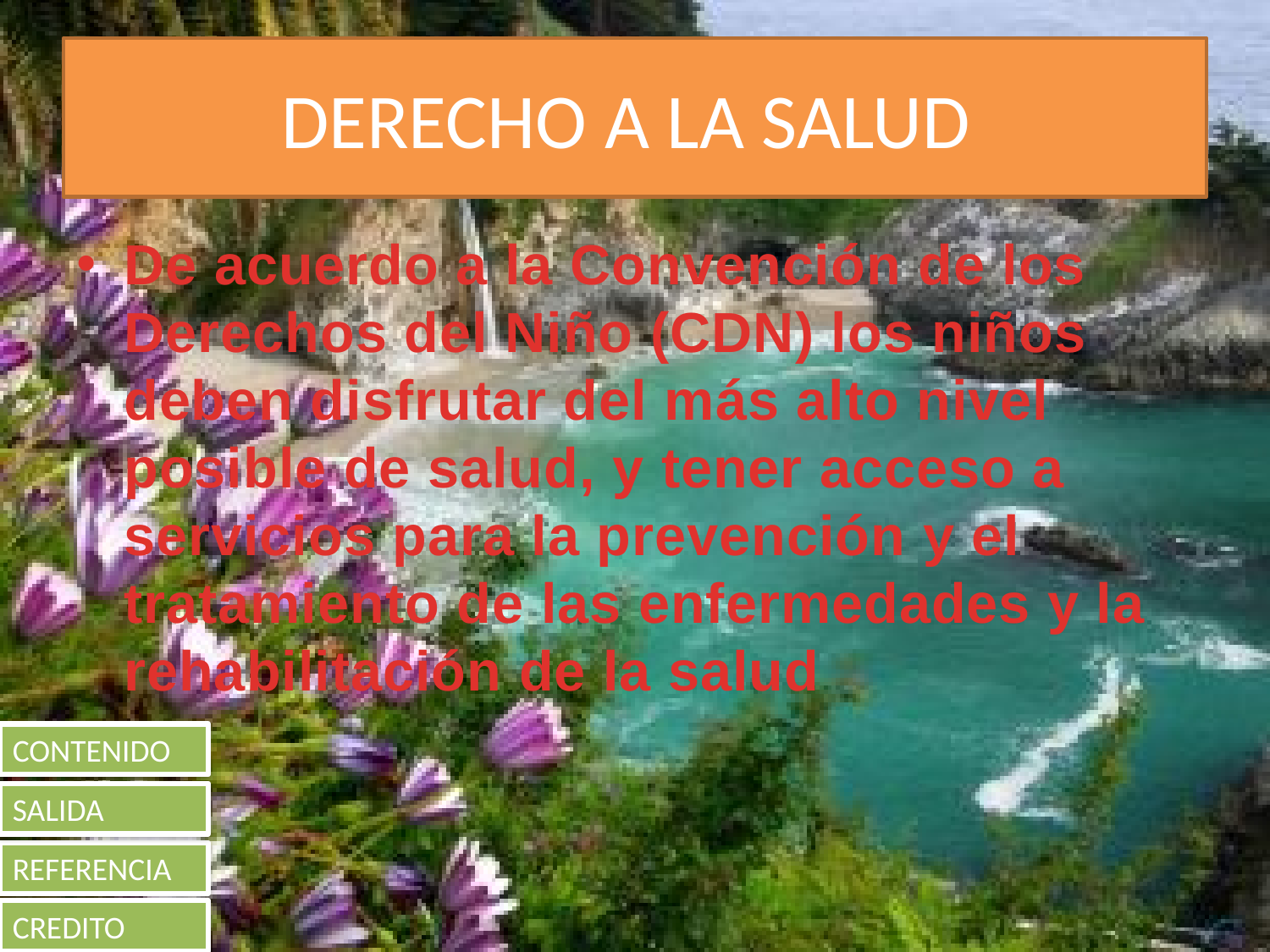

# DERECHO A LA SALUD
De acuerdo a la Convención de los Derechos del Niño (CDN) los niños deben disfrutar del más alto nivel posible de salud, y tener acceso a servicios para la prevención y el tratamiento de las enfermedades y la rehabilitación de la salud
CONTENIDO
SALIDA
REFERENCIA
CREDITO